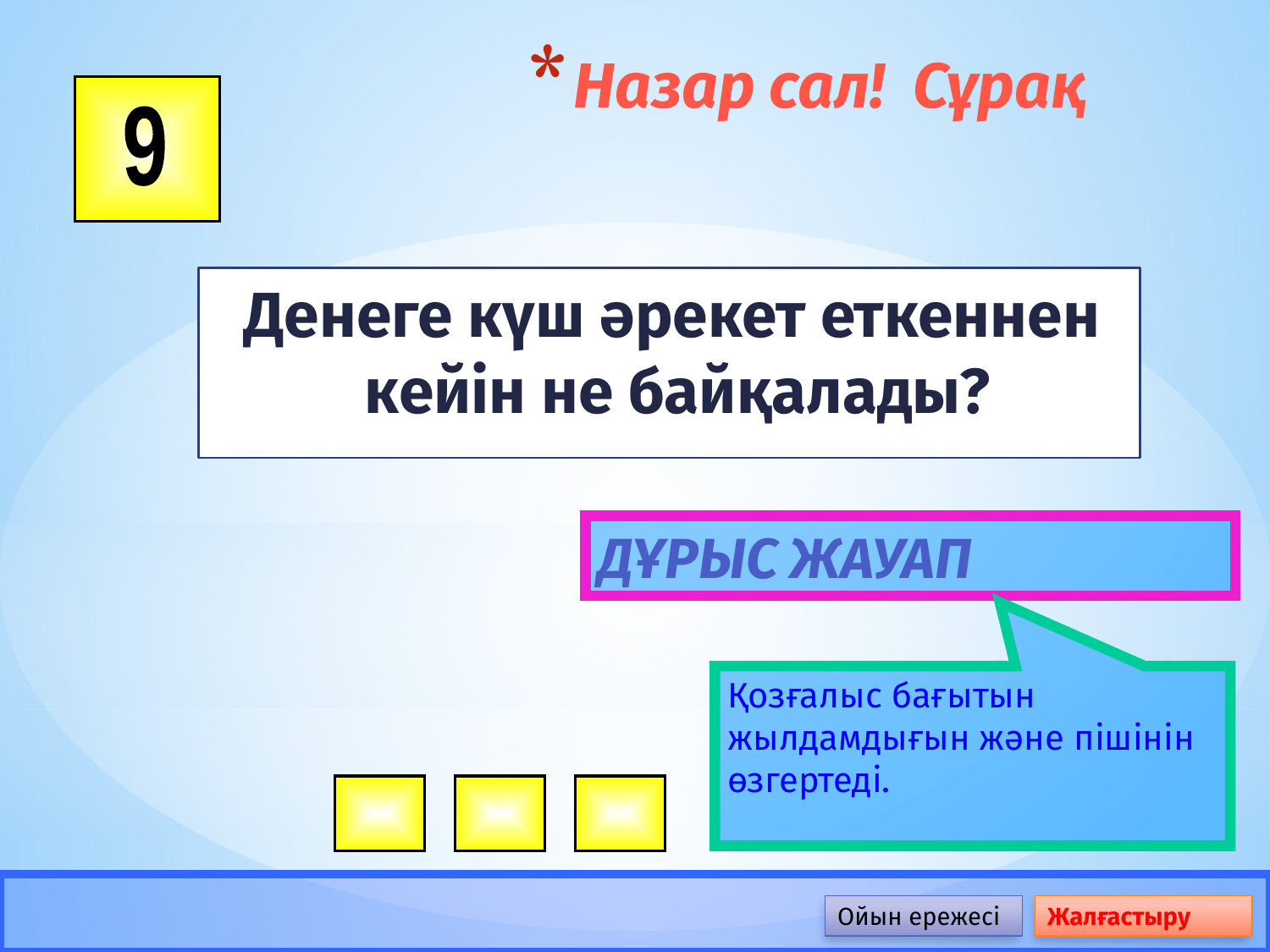

# Назар сал!  Сұрақ

9
Денеге күш әрекет еткеннен кейін не байқалады?
Дұрыс жауап
Қозғалыс бағытын жылдамдығын және пішінін өзгертеді.

Ойын ережесі
Жалғастыру